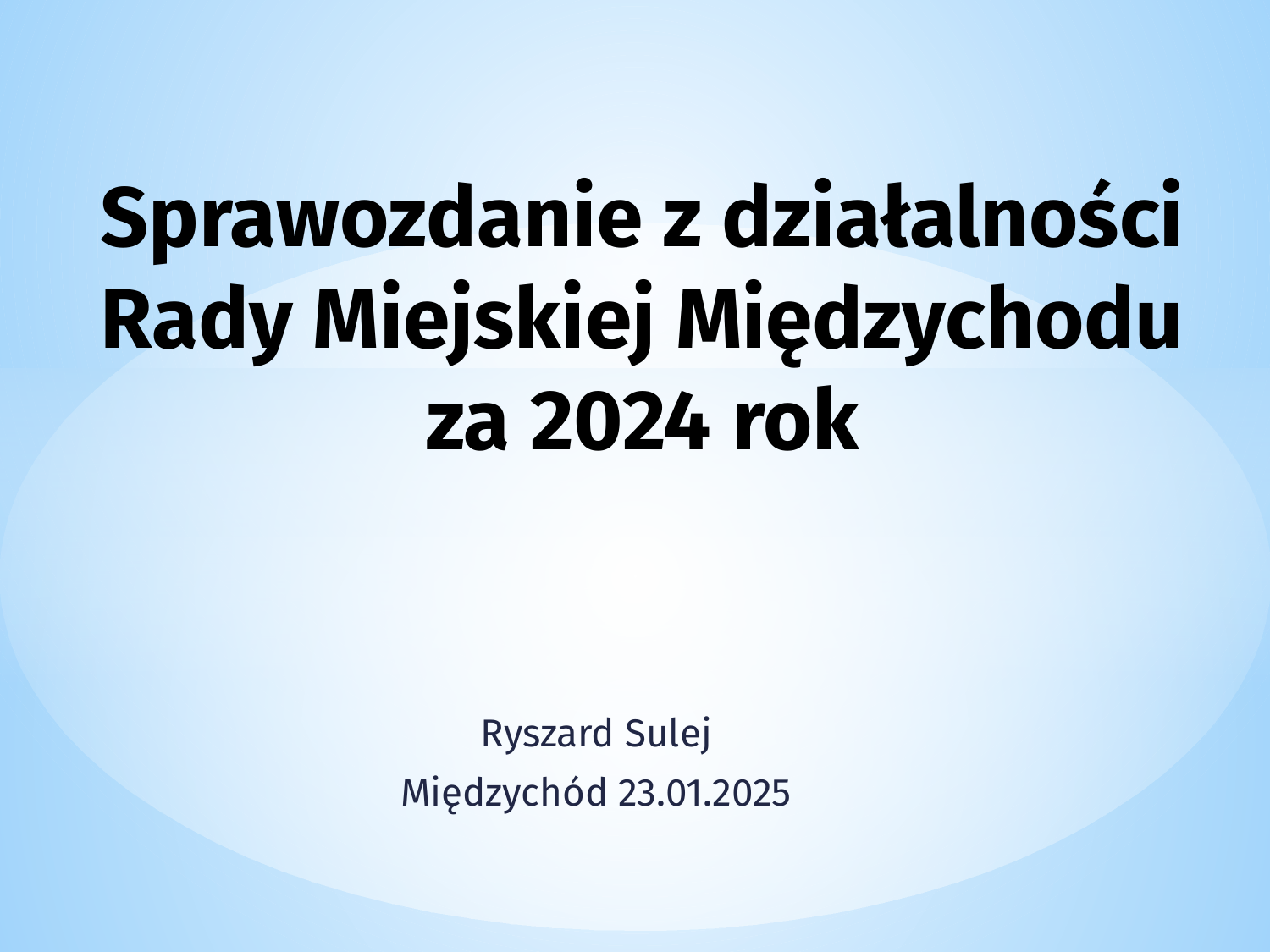

# Sprawozdanie z działalności Rady Miejskiej Międzychodu za 2024 rok
Ryszard Sulej
Międzychód 23.01.2025